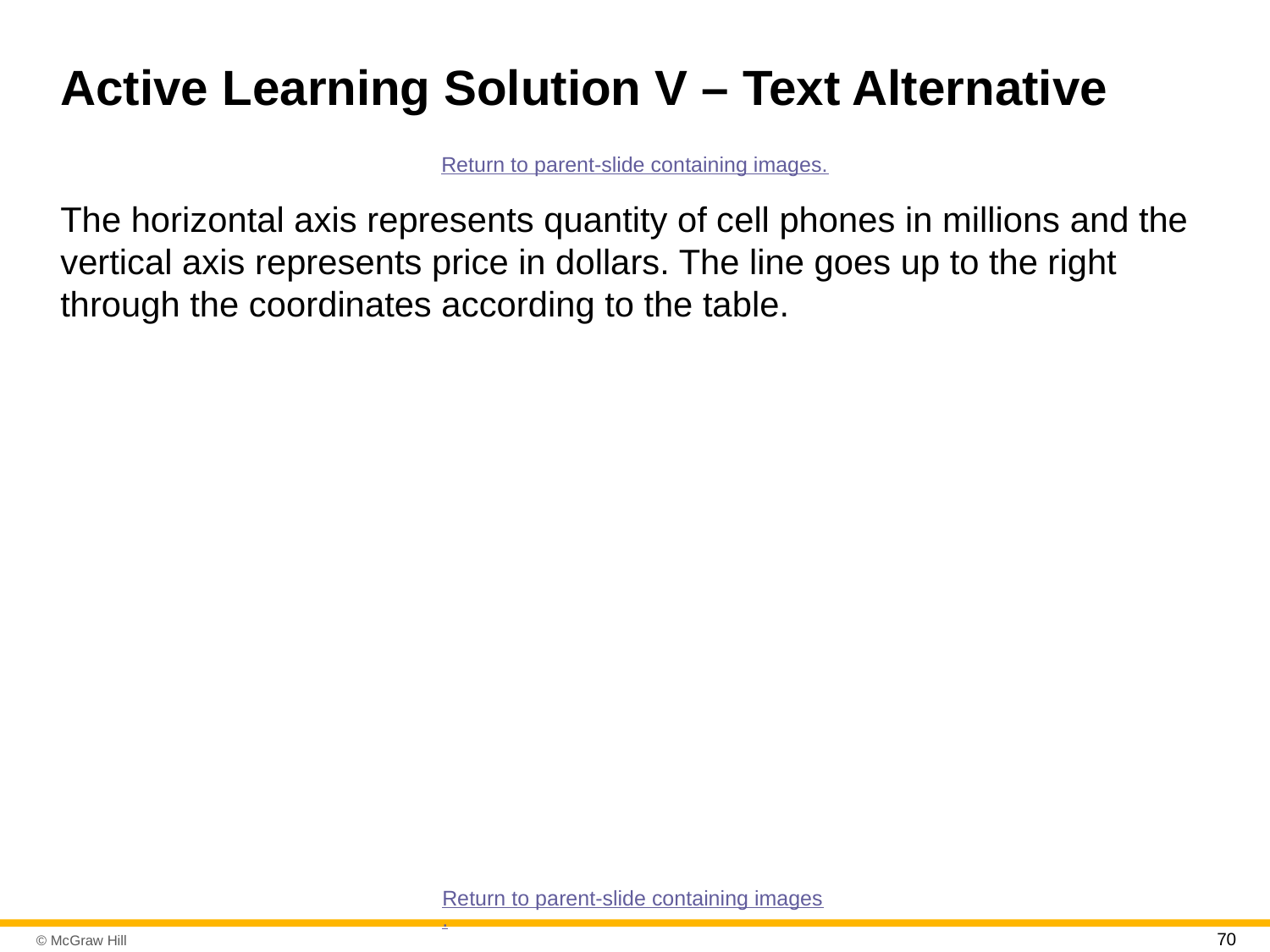

# Active Learning Solution V – Text Alternative
Return to parent-slide containing images.
The horizontal axis represents quantity of cell phones in millions and the vertical axis represents price in dollars. The line goes up to the right through the coordinates according to the table.
Return to parent-slide containing images.